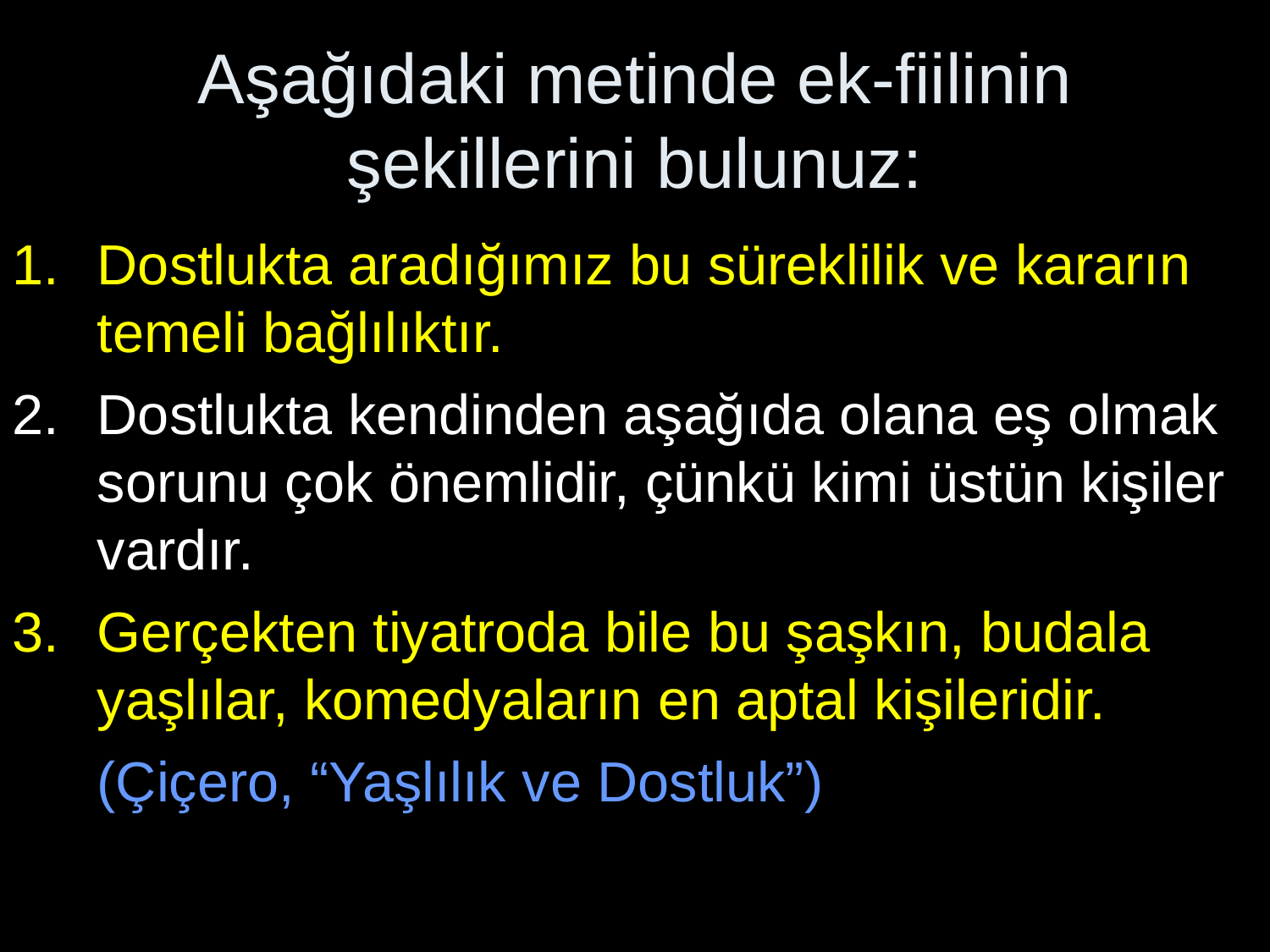

# Aşağıdaki metinde ek-fiilinin şekillerini bulunuz:
Dostlukta aradığımız bu süreklilik ve kararın temeli bağlılıktır.
Dostlukta kendinden aşağıda olana eş olmak sorunu çok önemlidir, çünkü kimi üstün kişiler vardır.
Gerçekten tiyatroda bile bu şaşkın, budala yaşlılar, komedyaların en aptal kişileridir.
	(Çiçero, “Yaşlılık ve Dostluk”)